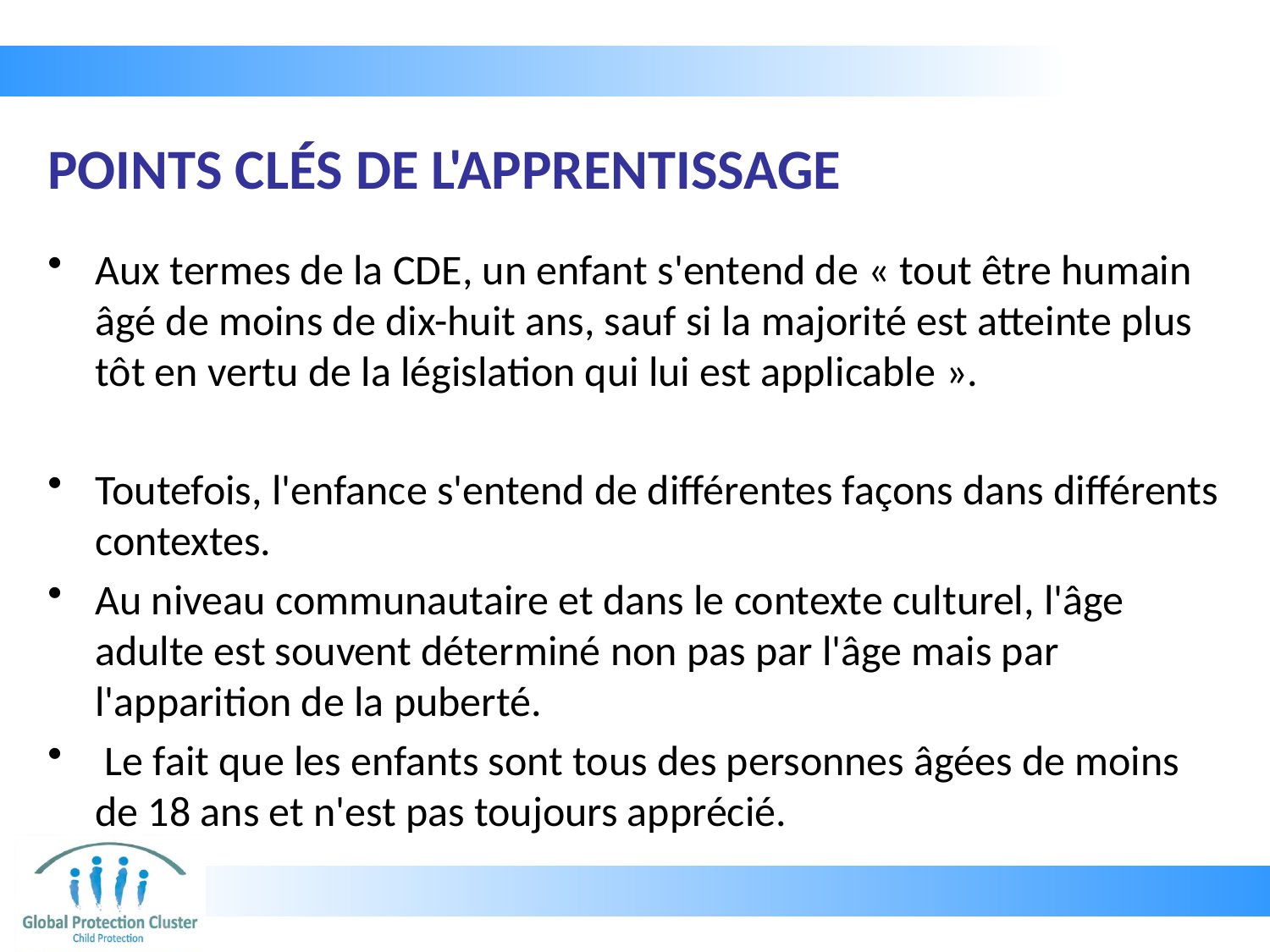

# POINTS CLÉS DE L'APPRENTISSAGE
Aux termes de la CDE, un enfant s'entend de « tout être humain âgé de moins de dix-huit ans, sauf si la majorité est atteinte plus tôt en vertu de la législation qui lui est applicable ».

Toutefois, l'enfance s'entend de différentes façons dans différents contextes.
Au niveau communautaire et dans le contexte culturel, l'âge adulte est souvent déterminé non pas par l'âge mais par l'apparition de la puberté.
 Le fait que les enfants sont tous des personnes âgées de moins de 18 ans et n'est pas toujours apprécié.